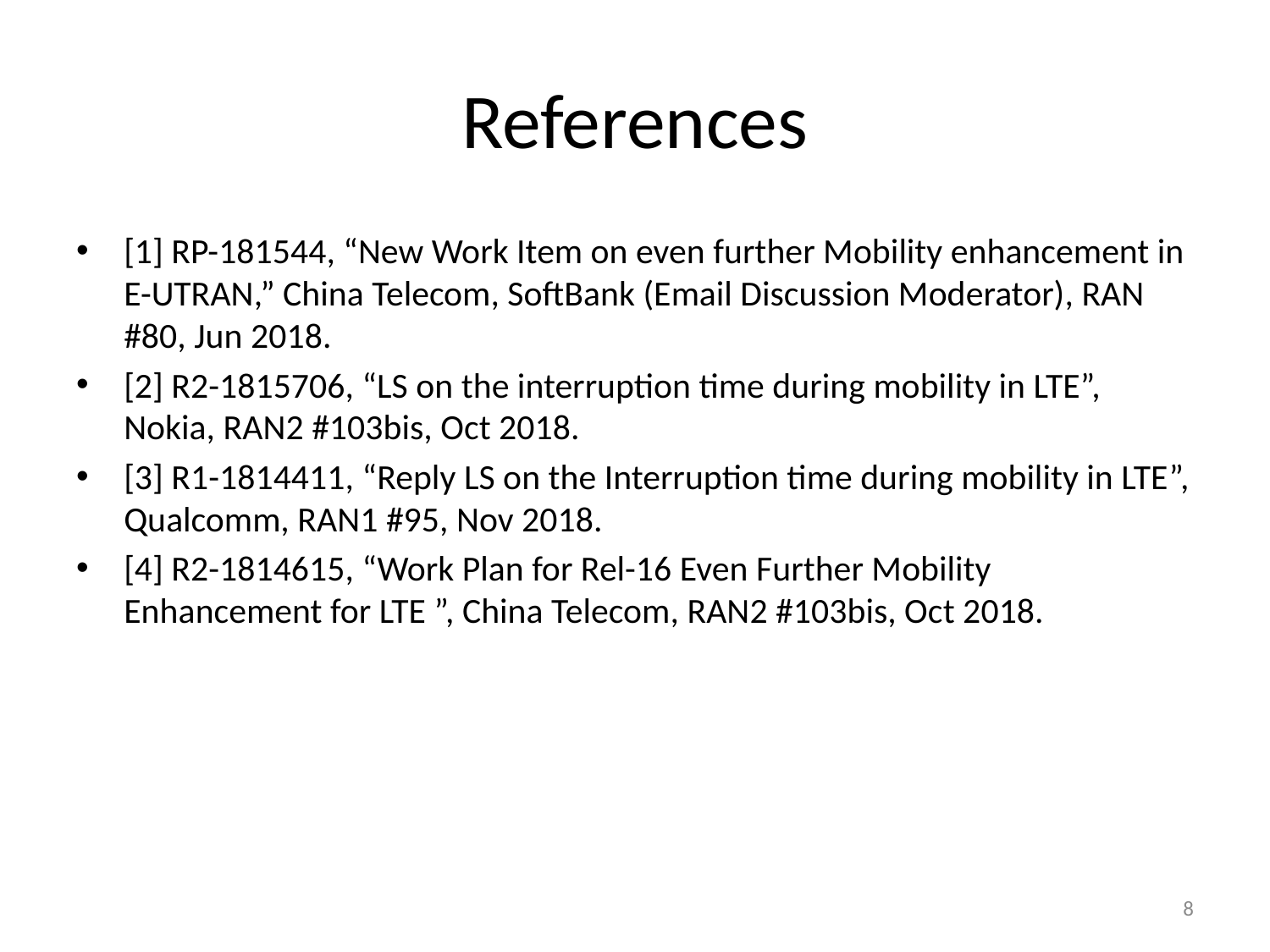

# References
[1] RP-181544, “New Work Item on even further Mobility enhancement in E-UTRAN,” China Telecom, SoftBank (Email Discussion Moderator), RAN #80, Jun 2018.
[2] R2-1815706, “LS on the interruption time during mobility in LTE”, Nokia, RAN2 #103bis, Oct 2018.
[3] R1-1814411, “Reply LS on the Interruption time during mobility in LTE”, Qualcomm, RAN1 #95, Nov 2018.
[4] R2-1814615, “Work Plan for Rel-16 Even Further Mobility Enhancement for LTE ”, China Telecom, RAN2 #103bis, Oct 2018.

8